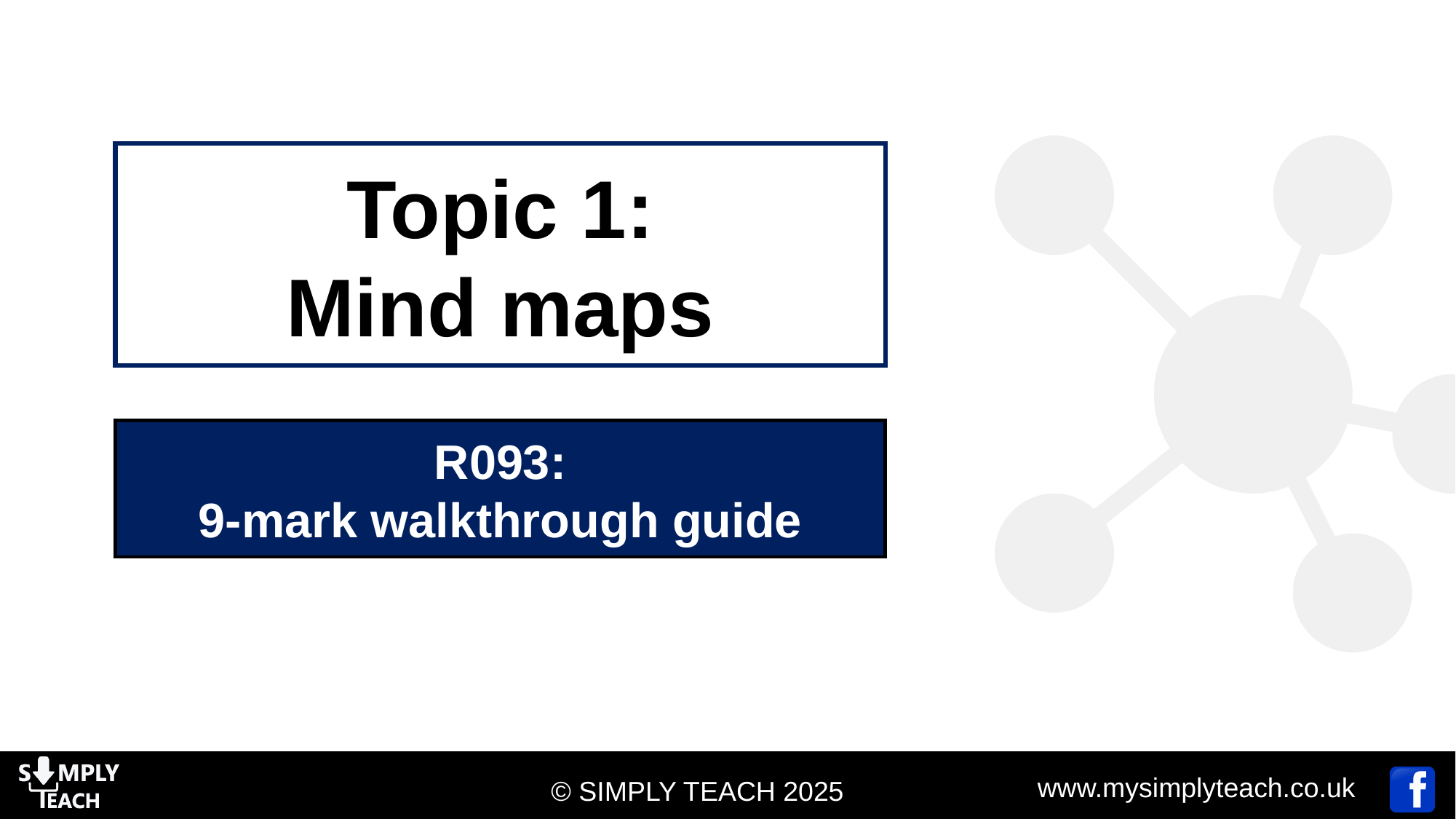

Topic 1:
Mind maps
R093:
9-mark walkthrough guide